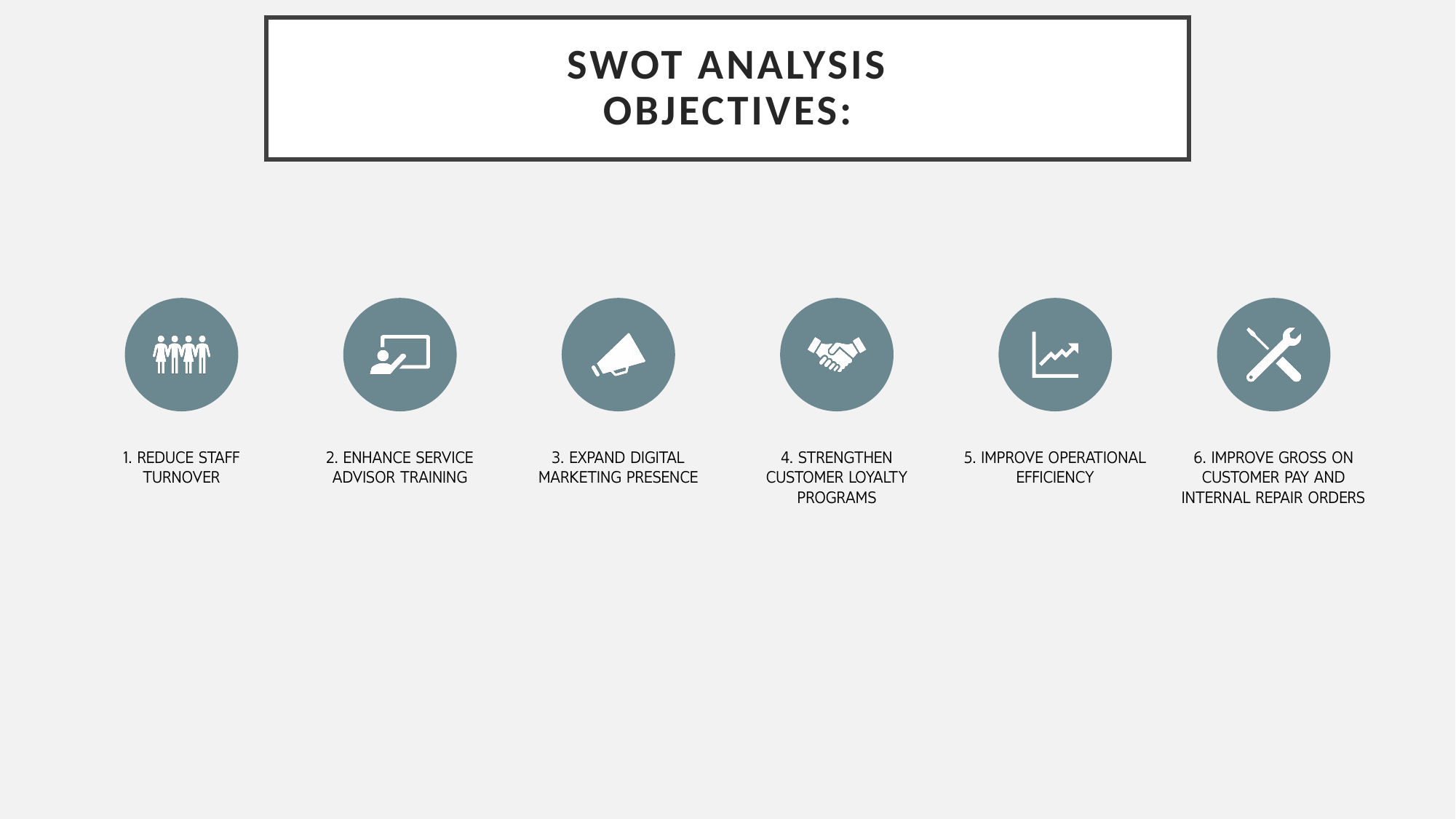

# SWOT Analysis Objectives:
1. Reduce staff turnover
2. Enhance service advisor training
3. Expand Digital marketing presence
4. Strengthen customer loyalty programs
5. Improve Operational Efficiency
6. Improve gross on customer pay and internal Repair Orders